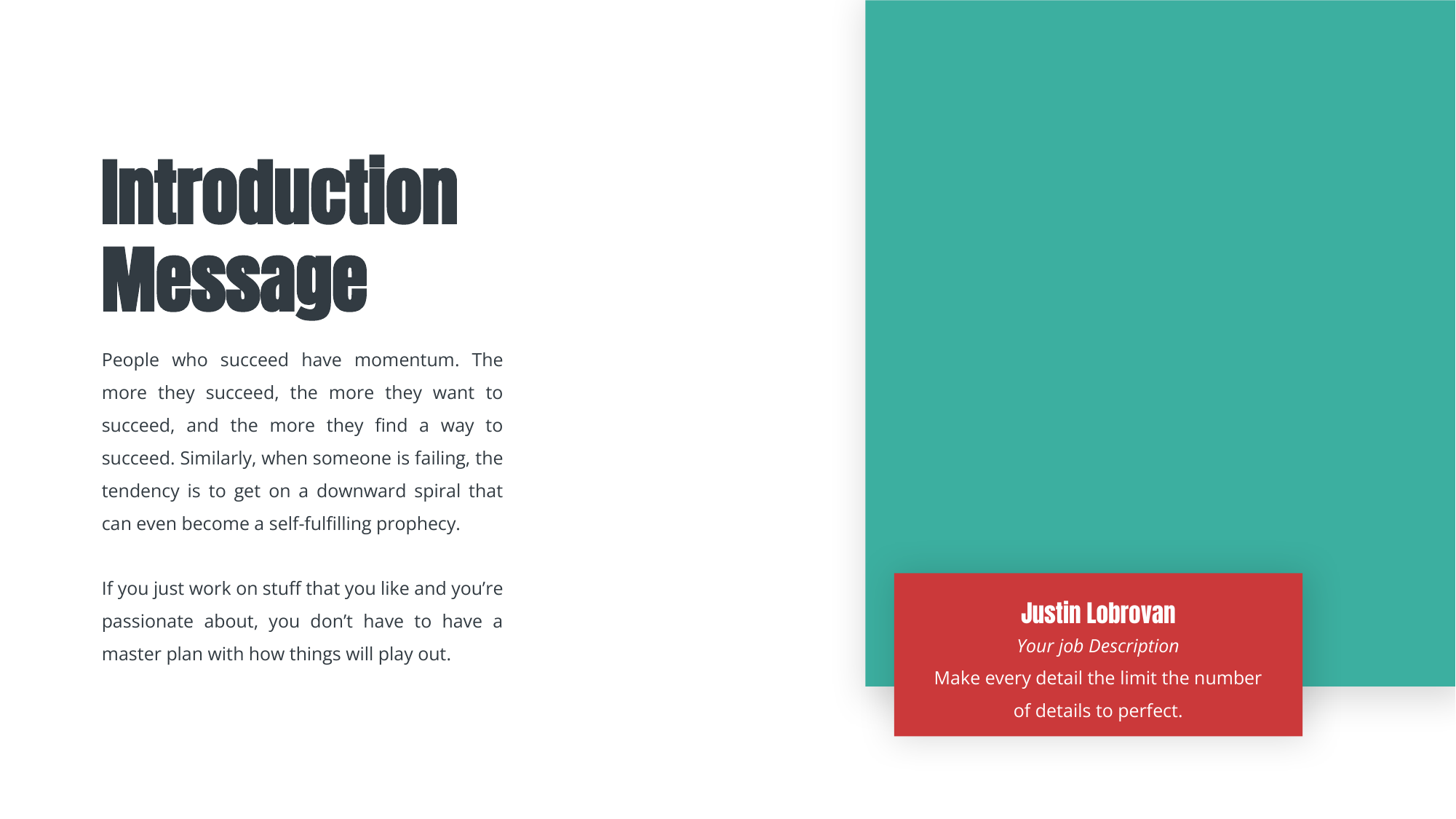

Introduction Message
People who succeed have momentum. The more they succeed, the more they want to succeed, and the more they find a way to succeed. Similarly, when someone is failing, the tendency is to get on a downward spiral that can even become a self-fulfilling prophecy.

If you just work on stuff that you like and you’re passionate about, you don’t have to have a master plan with how things will play out.

Justin Lobrovan
Your job Description
Make every detail the limit the number of details to perfect.